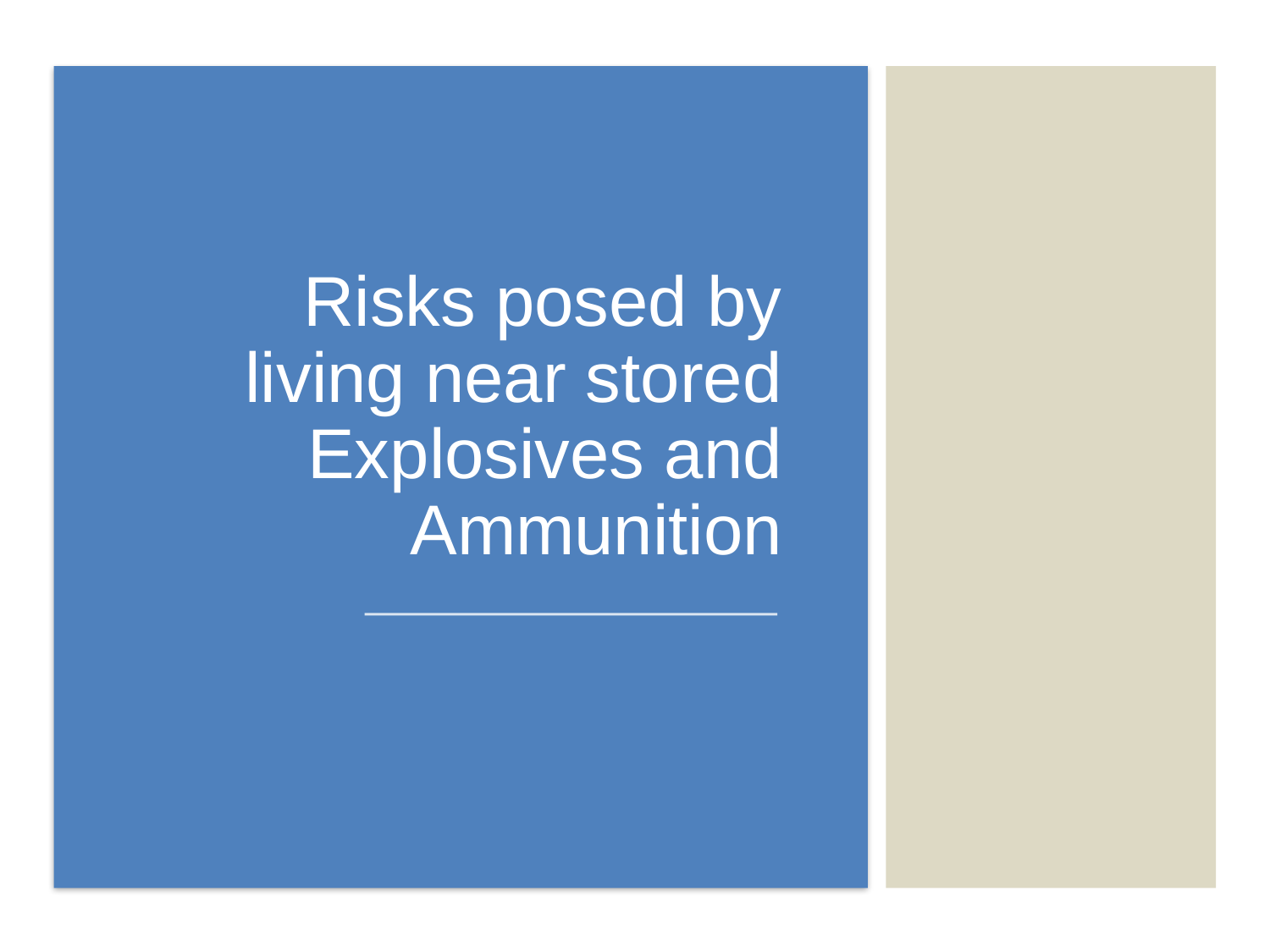

Risks posed by living near stored Explosives and Ammunition